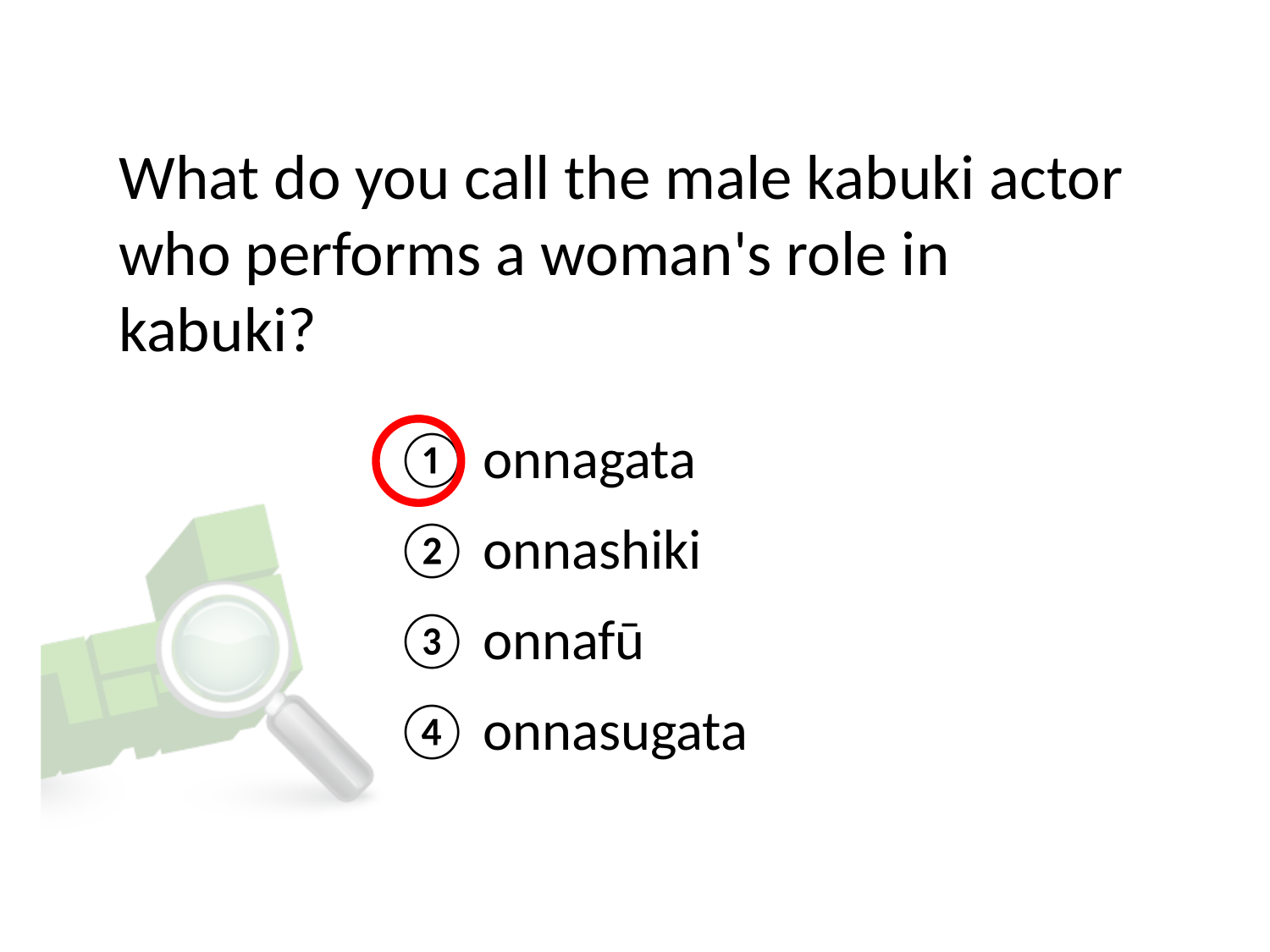

# What do you call the male kabuki actor who performs a woman's role in kabuki?
① onnagata
② onnashiki
③ onnafū
④ onnasugata